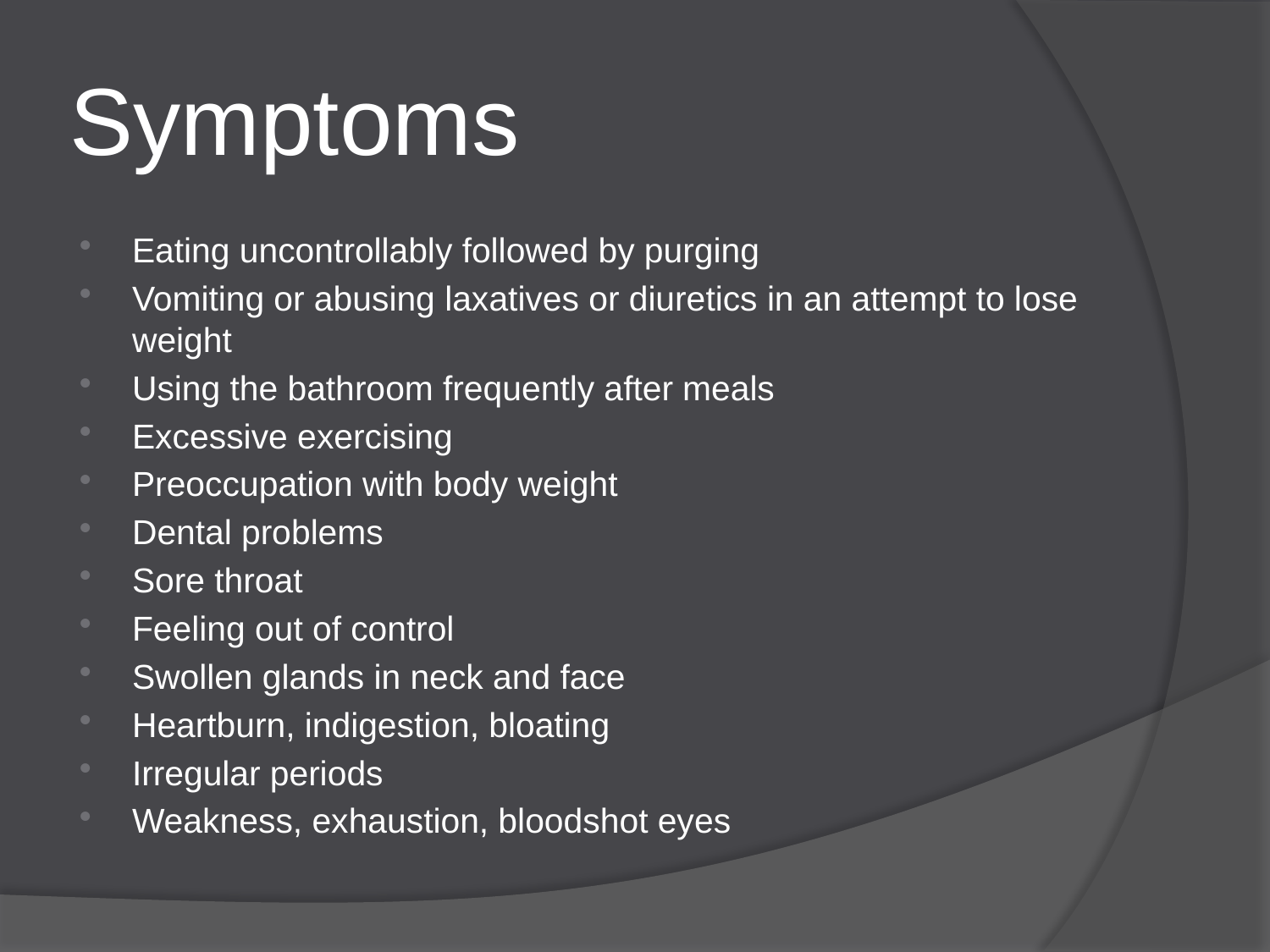

# Symptoms
Eating uncontrollably followed by purging
Vomiting or abusing laxatives or diuretics in an attempt to lose weight
Using the bathroom frequently after meals
Excessive exercising
Preoccupation with body weight
Dental problems
Sore throat
Feeling out of control
Swollen glands in neck and face
Heartburn, indigestion, bloating
Irregular periods
Weakness, exhaustion, bloodshot eyes